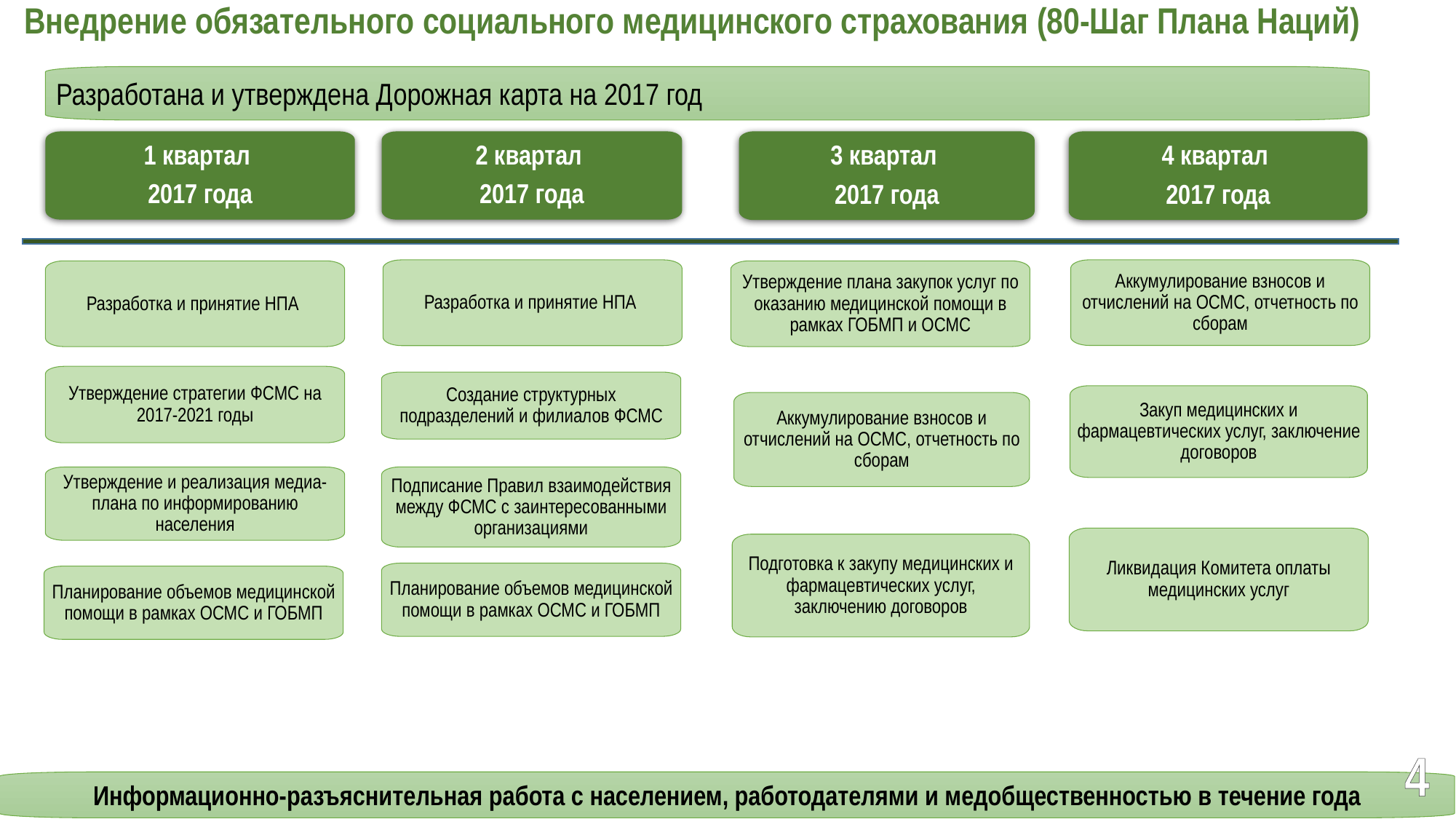

Внедрение обязательного социального медицинского страхования (80-Шаг Плана Наций)

Разработана и утверждена Дорожная карта на 2017 год
2 квартал
2017 года
3 квартал
2017 года
4 квартал
2017 года
1 квартал
2017 года

Разработка и принятие НПА
Аккумулирование взносов и отчислений на ОСМС, отчетность по сборам
Разработка и принятие НПА
Утверждение плана закупок услуг по оказанию медицинской помощи в рамках ГОБМП и ОСМС
Утверждение стратегии ФСМС на 2017-2021 годы
Создание структурных подразделений и филиалов ФСМС
Закуп медицинских и фармацевтических услуг, заключение договоров
Аккумулирование взносов и отчислений на ОСМС, отчетность по сборам
Подписание Правил взаимодействия между ФСМС с заинтересованными организациями
Утверждение и реализация медиа-плана по информированию населения
Ликвидация Комитета оплаты медицинских услуг
Подготовка к закупу медицинских и фармацевтических услуг, заключению договоров
Планирование объемов медицинской помощи в рамках ОСМС и ГОБМП
Планирование объемов медицинской помощи в рамках ОСМС и ГОБМП
4
Информационно-разъяснительная работа с населением, работодателями и медобщественностью в течение года